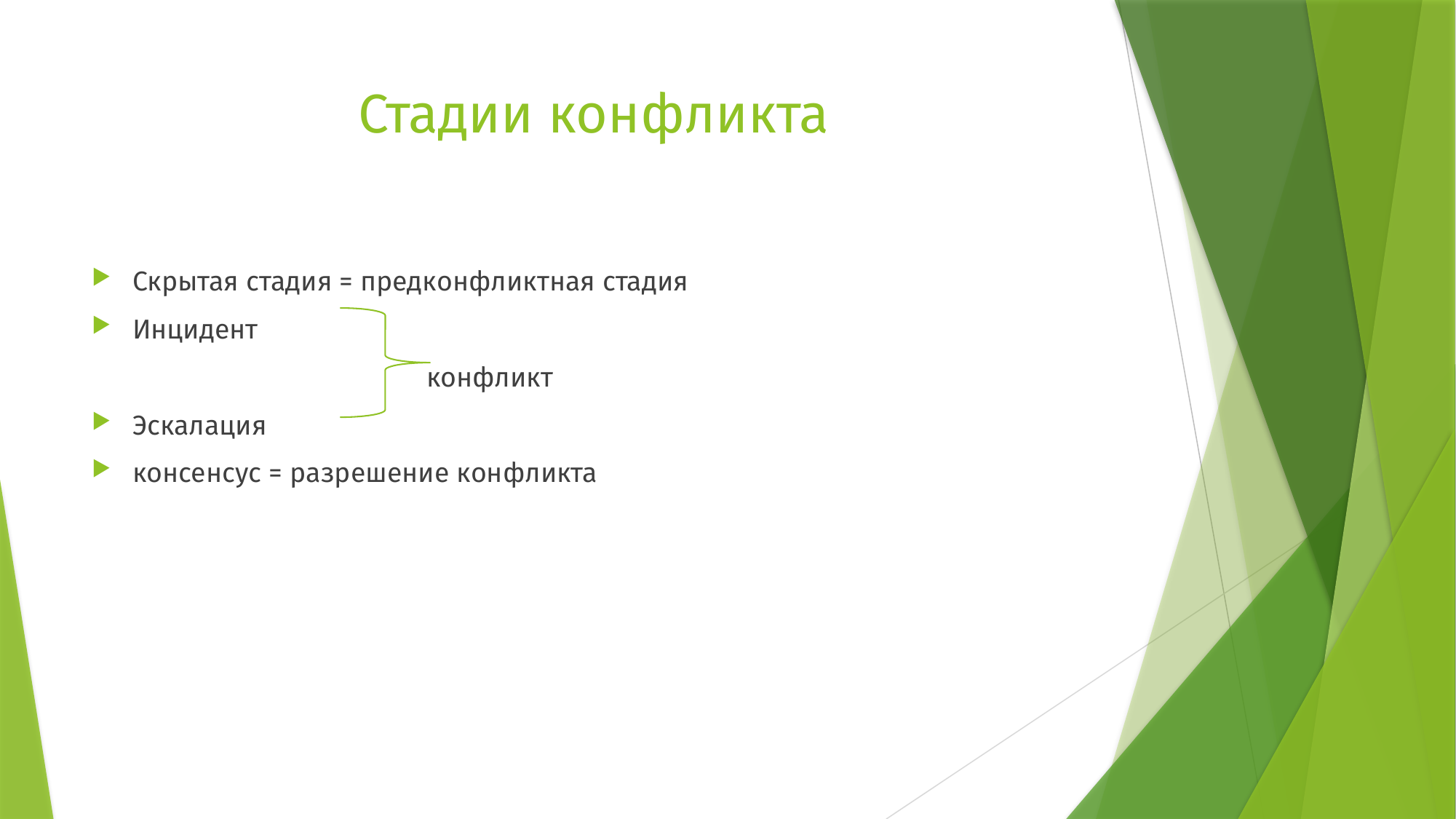

# Стадии конфликта
Скрытая стадия = предконфликтная стадия
Инцидент
                                              конфликт
Эскалация
консенсус = разрешение конфликта